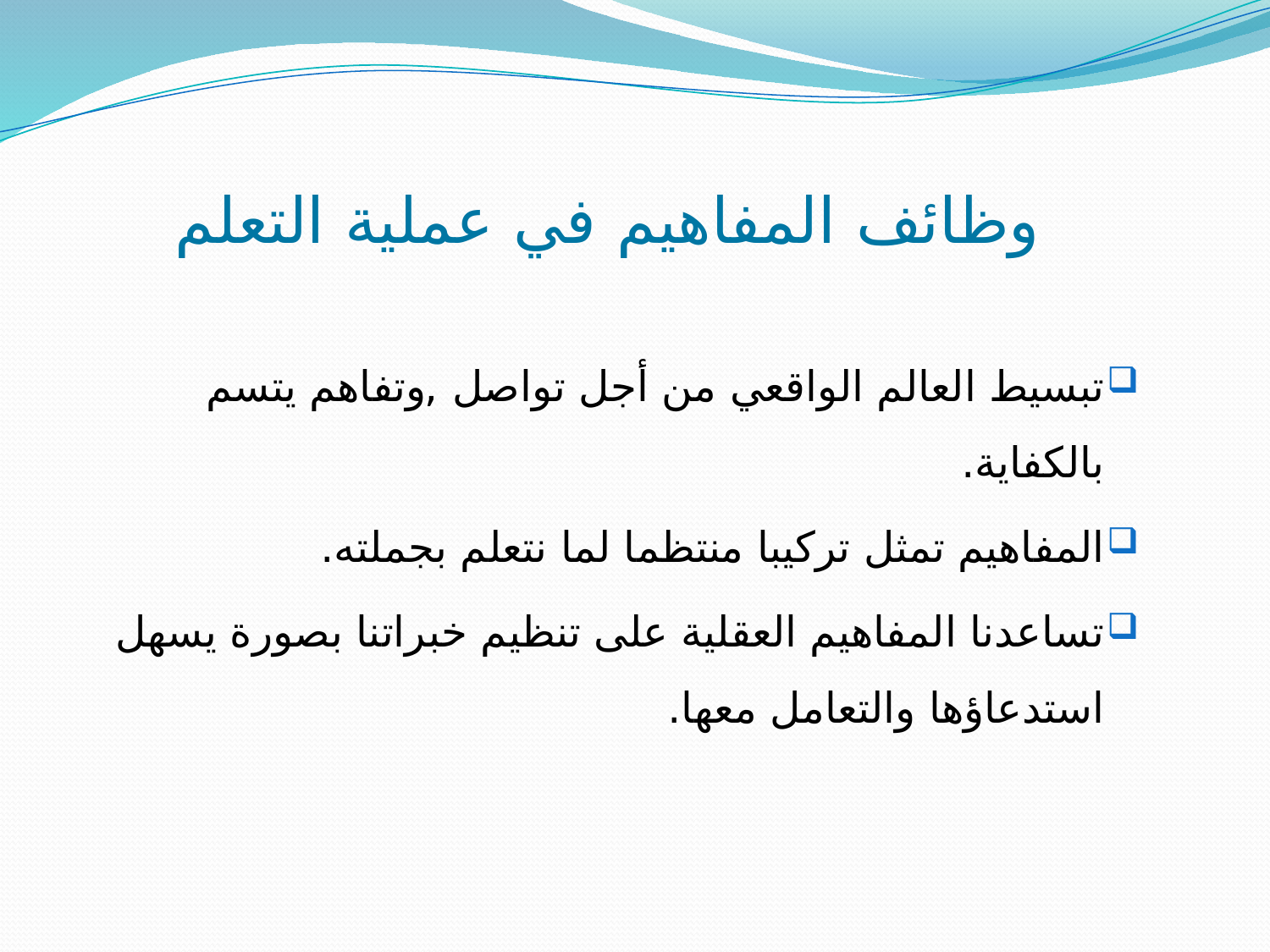

# وظائف المفاهيم في عملية التعلم

تبسيط العالم الواقعي من أجل تواصل ,وتفاهم يتسم بالكفاية.
المفاهيم تمثل تركيبا منتظما لما نتعلم بجملته.
تساعدنا المفاهيم العقلية على تنظيم خبراتنا بصورة يسهل استدعاؤها والتعامل معها.